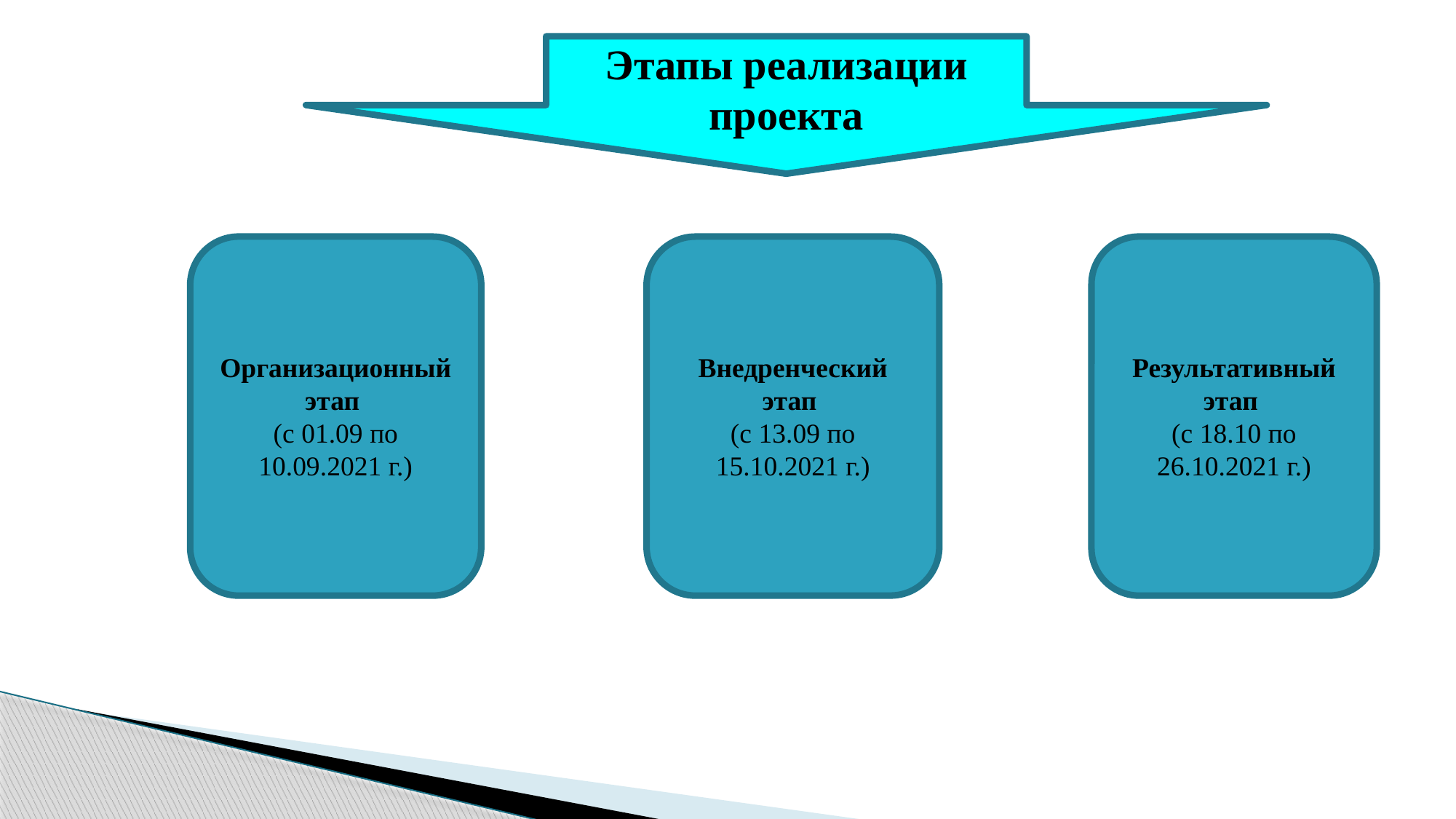

Этапы реализации проекта
Организационный этап
(с 01.09 по 10.09.2021 г.)
Внедренческий этап
(с 13.09 по 15.10.2021 г.)
Результативный этап
(с 18.10 по 26.10.2021 г.)